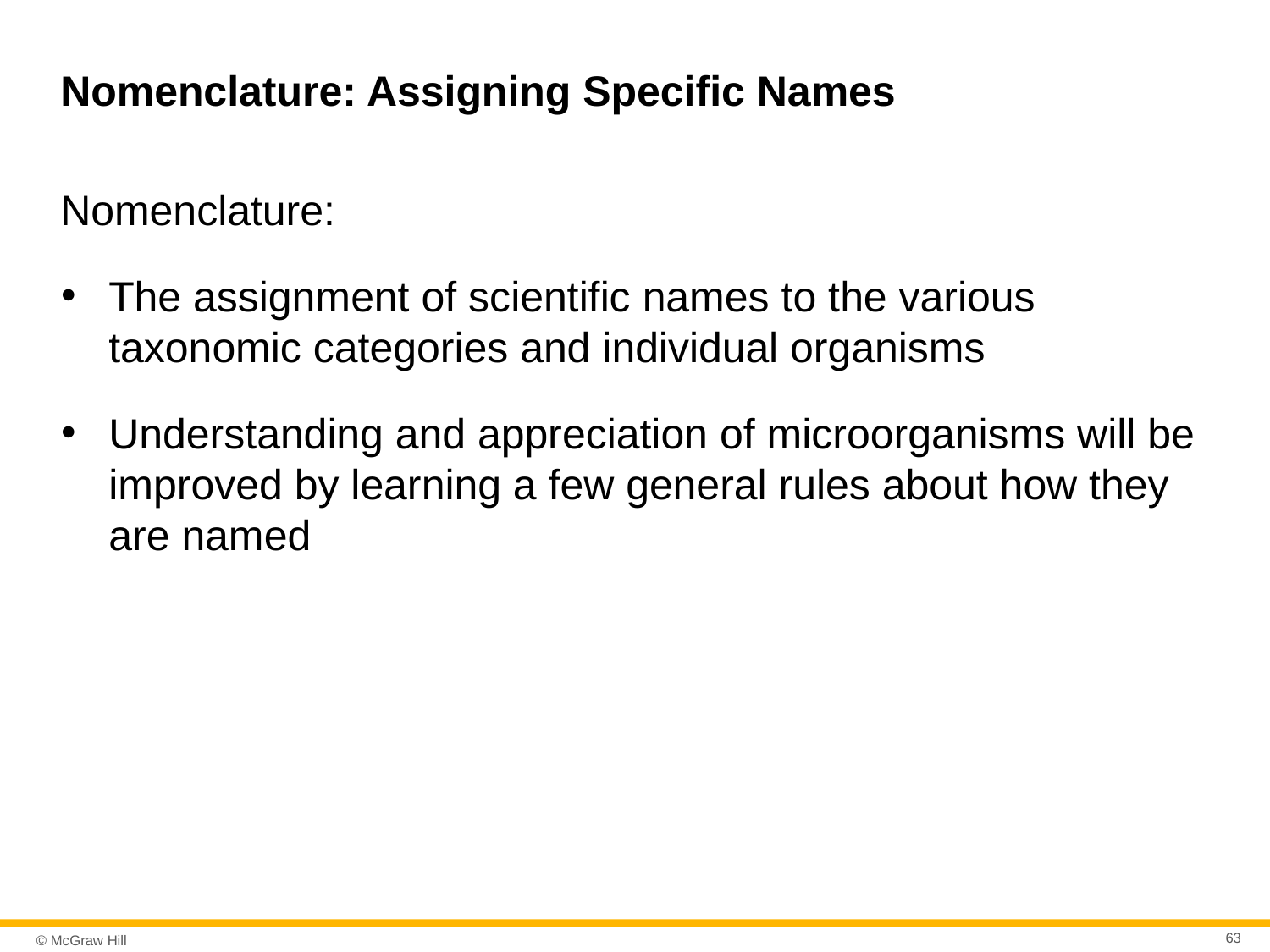

# Nomenclature: Assigning Specific Names
Nomenclature:
The assignment of scientific names to the various taxonomic categories and individual organisms
Understanding and appreciation of microorganisms will be improved by learning a few general rules about how they are named